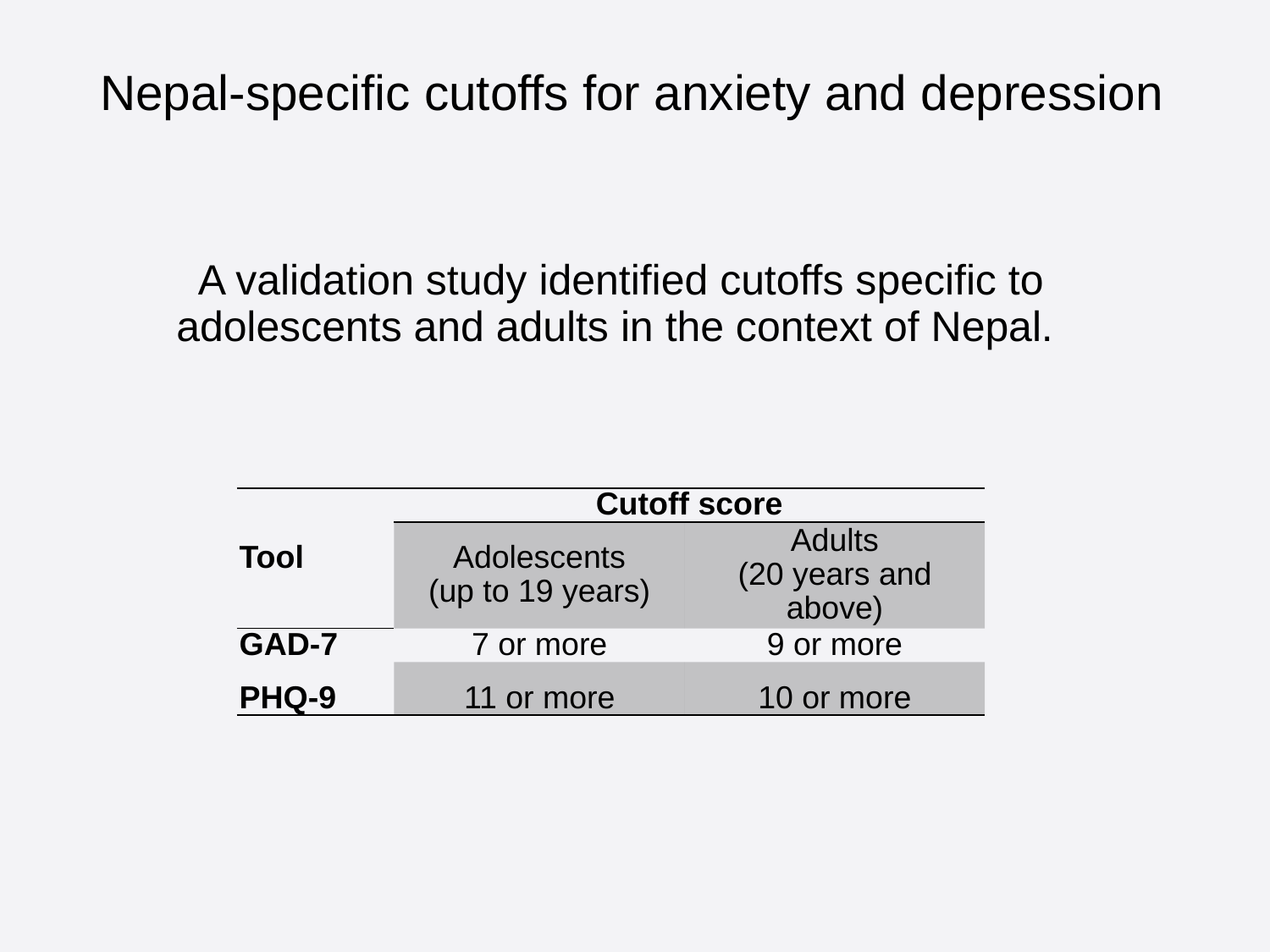

# Nepal-specific cutoffs for anxiety and depression
A validation study identified cutoffs specific to adolescents and adults in the context of Nepal.

| Tool | Cutoff score |  |
| --- | --- | --- |
|  | Adolescents (up to 19 years) | Adults (20 years and above) |
| GAD-7 | 7 or more | 9 or more |
| PHQ-9 | 11 or more | 10 or more |